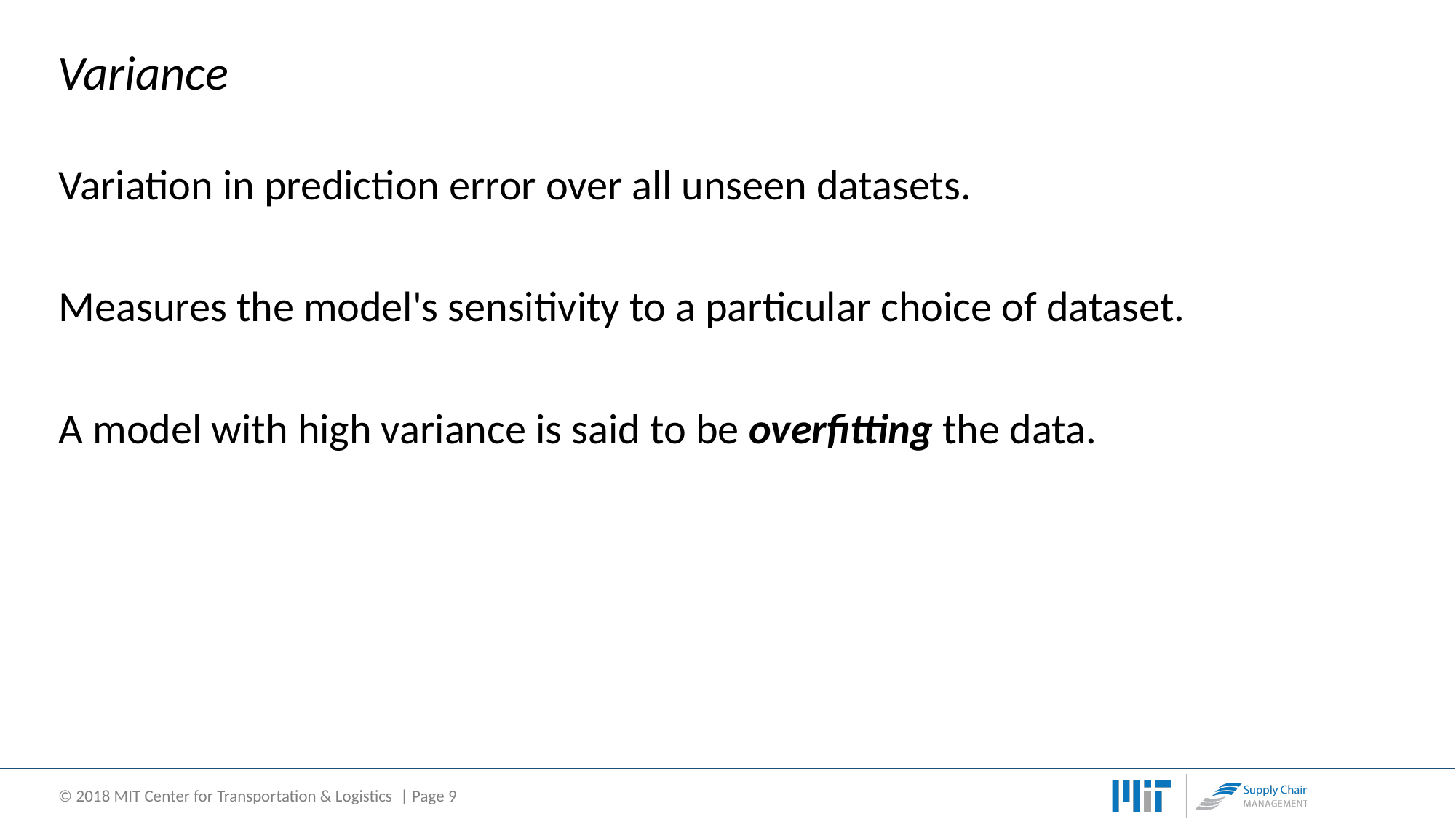

# Variance

Variation in prediction error over all unseen datasets.

Measures the model's sensitivity to a particular choice of dataset.

A model with high variance is said to be overfitting the data.